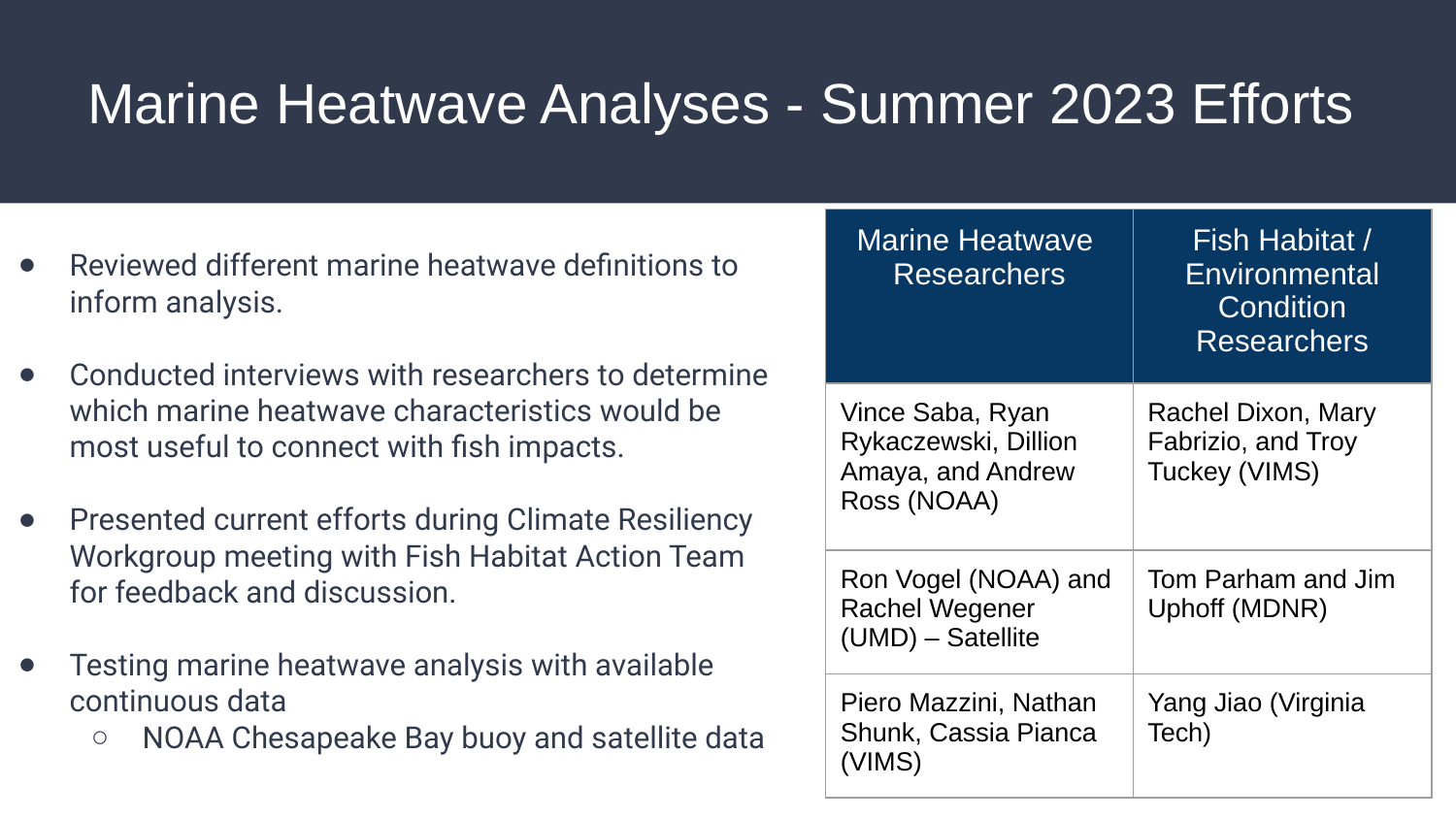

# Marine Heatwave Analyses - Summer 2023 Efforts
| Marine Heatwave Researchers | Fish Habitat / Environmental Condition Researchers |
| --- | --- |
| Vince Saba, Ryan Rykaczewski, Dillion Amaya, and Andrew Ross (NOAA) | Rachel Dixon, Mary Fabrizio, and Troy Tuckey (VIMS) |
| Ron Vogel (NOAA) and Rachel Wegener (UMD) – Satellite | Tom Parham and Jim Uphoff (MDNR) |
| Piero Mazzini, Nathan Shunk, Cassia Pianca (VIMS) | Yang Jiao (Virginia Tech) |
Reviewed different marine heatwave definitions to inform analysis.

Conducted interviews with researchers to determine which marine heatwave characteristics would be most useful to connect with fish impacts.

Presented current efforts during Climate Resiliency Workgroup meeting with Fish Habitat Action Team for feedback and discussion.

Testing marine heatwave analysis with available continuous data
NOAA Chesapeake Bay buoy and satellite data